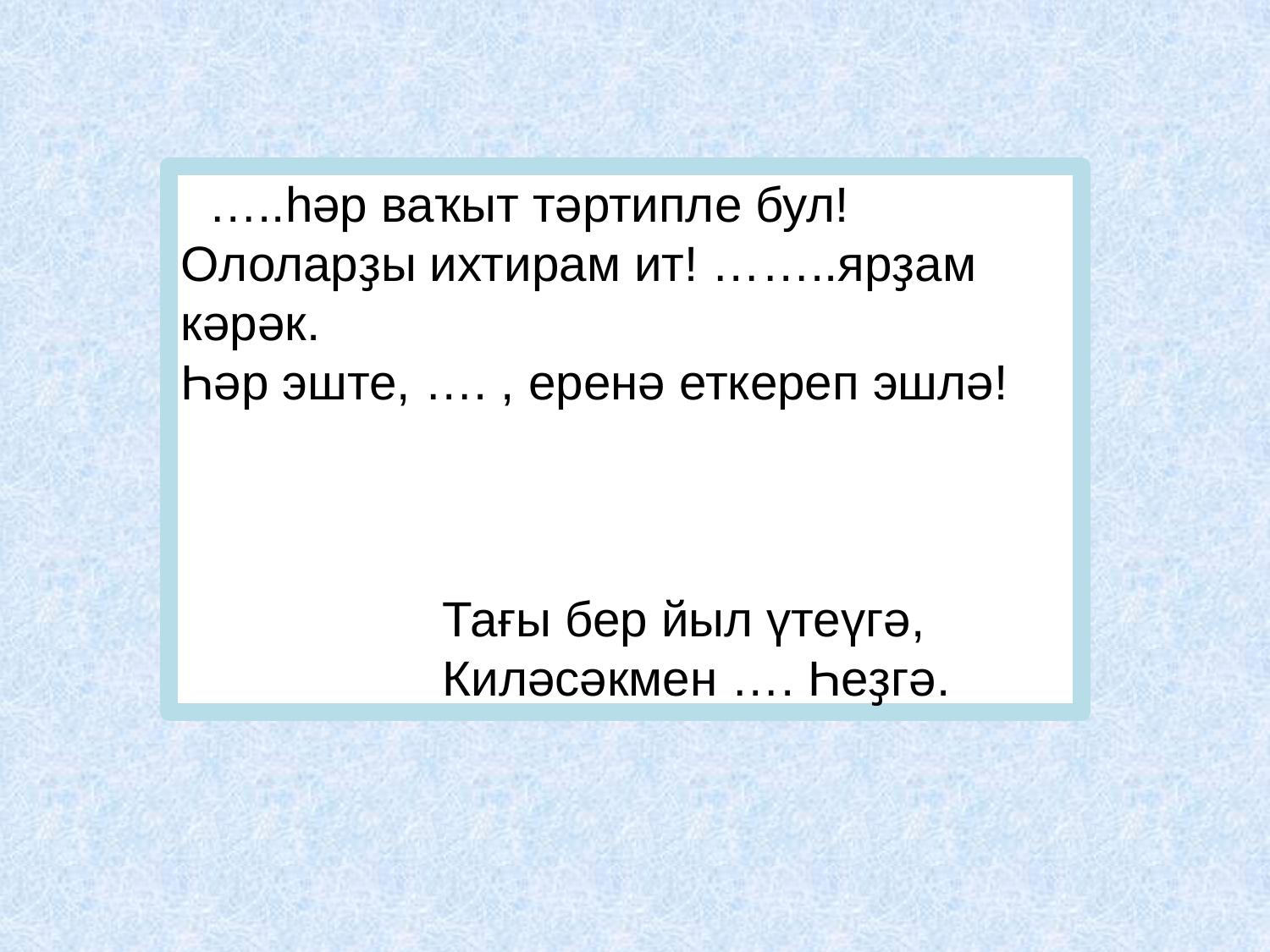

…..һәр ваҡыт тәртипле бул!
Ололарҙы ихтирам ит! ……..ярҙам кәрәк.
Һәр эште, …. , еренә еткереп эшлә!

                   Тағы бер йыл үтеүгә,
                   Киләсәкмен …. Һеҙгә.